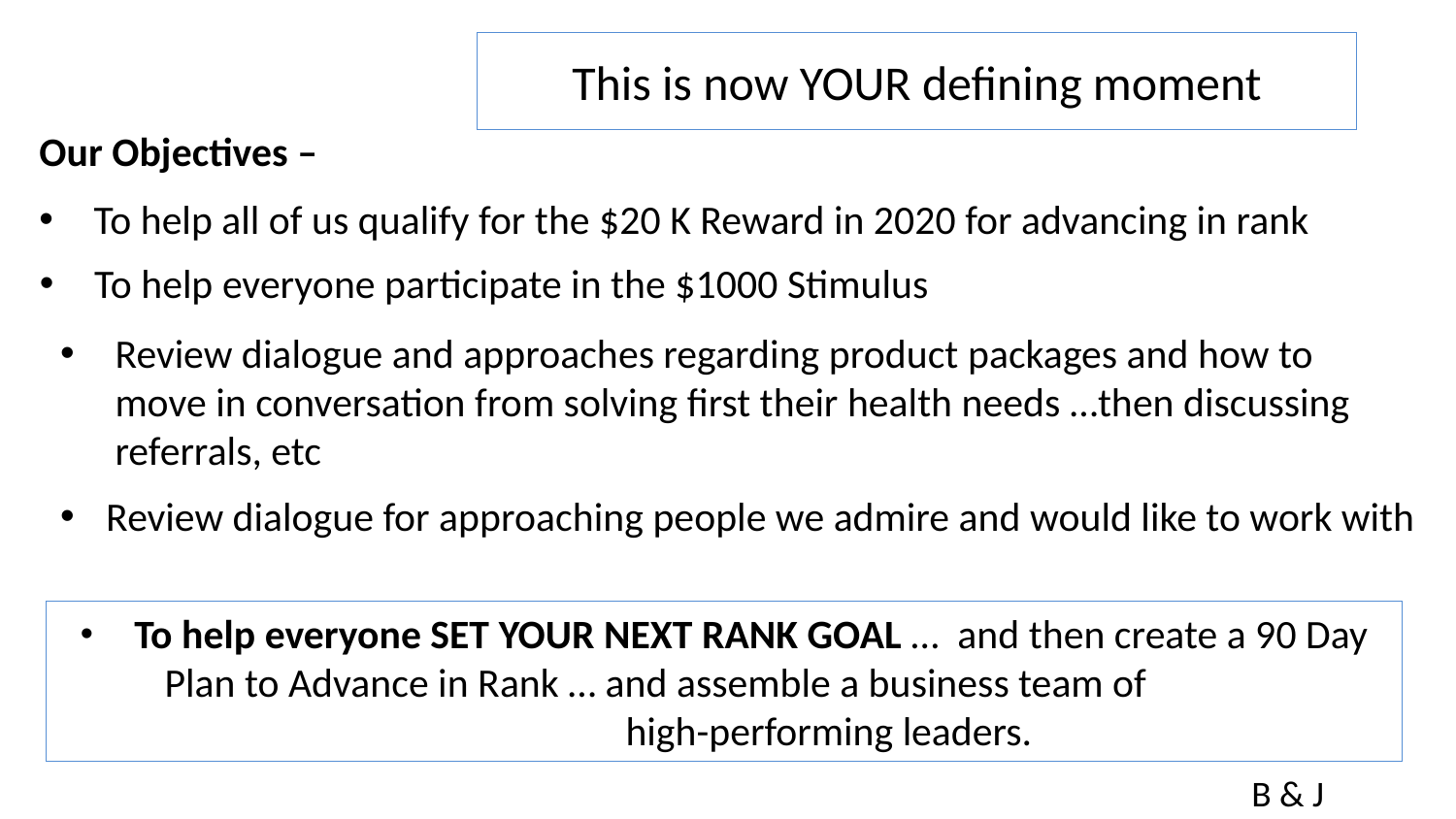

# This is now YOUR defining moment
Our Objectives –

To help all of us qualify for the $20 K Reward in 2020 for advancing in rank
To help everyone participate in the $1000 Stimulus
Review dialogue and approaches regarding product packages and how to move in conversation from solving first their health needs …then discussing referrals, etc
Review dialogue for approaching people we admire and would like to work with
 To help everyone SET YOUR NEXT RANK GOAL …  and then create a 90 Day Plan to Advance in Rank … and assemble a business team of 			   high-performing leaders.
B & J